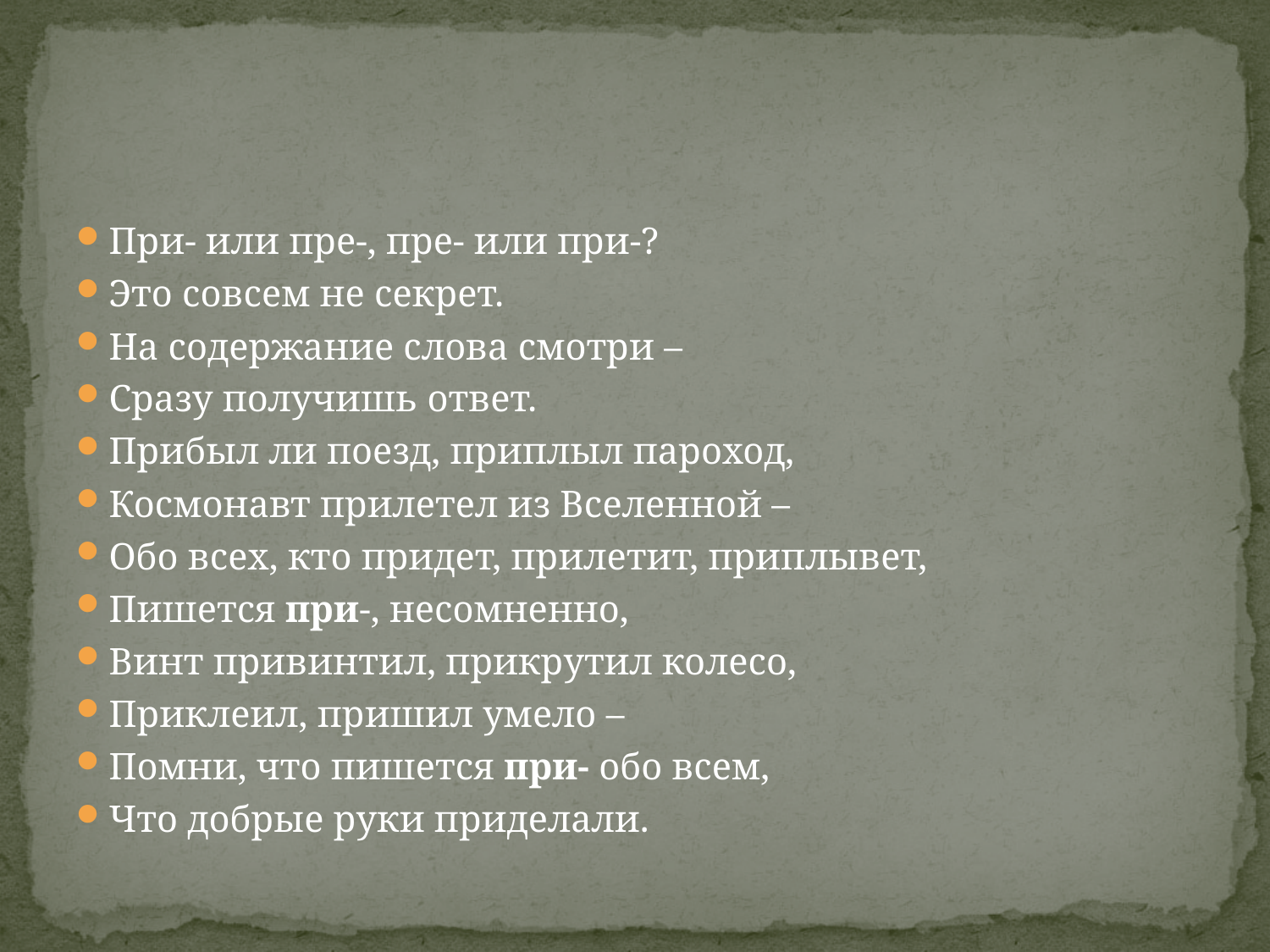

#
При- или пре-, пре- или при-?
Это совсем не секрет.
На содержание слова смотри –
Сразу получишь ответ.
Прибыл ли поезд, приплыл пароход,
Космонавт прилетел из Вселенной –
Обо всех, кто придет, прилетит, приплывет,
Пишется при-, несомненно,
Винт привинтил, прикрутил колесо,
Приклеил, пришил умело –
Помни, что пишется при- обо всем,
Что добрые руки приделали.